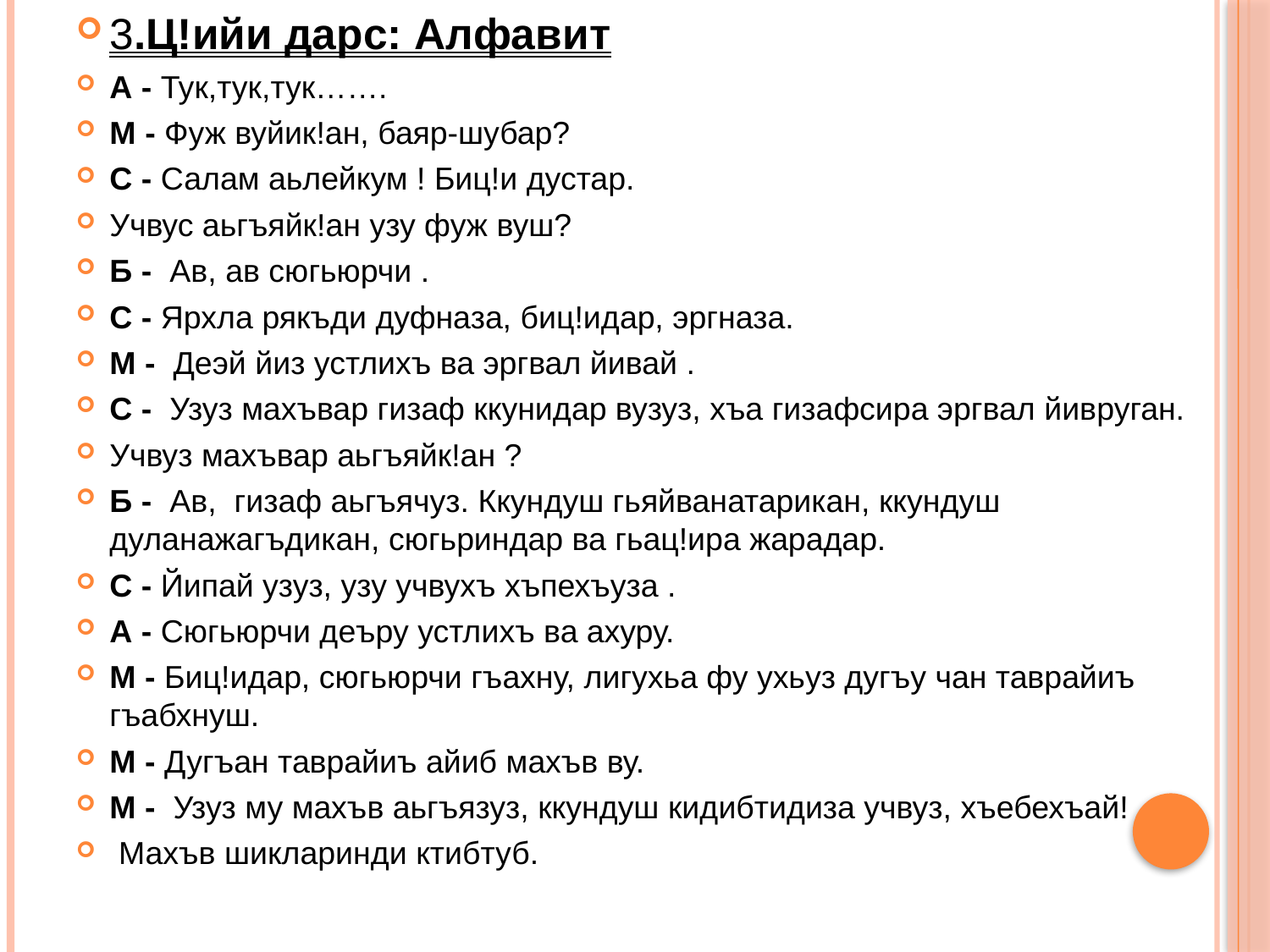

3.Ц!ийи дарс: Алфавит
А - Тук,тук,тук…….
М - Фуж вуйик!ан, баяр-шубар?
С - Салам аьлейкум ! Биц!и дустар.
Учвус аьгъяйк!ан узу фуж вуш?
Б -  Ав, ав сюгьюрчи .
С - Ярхла рякъди дуфназа, биц!идар, эргназа.
М -  Деэй йиз устлихъ ва эргвал йивай .
С -  Узуз махъвар гизаф ккунидар вузуз, хъа гизафсира эргвал йивруган.
Учвуз махъвар аьгъяйк!ан ?
Б -  Ав,  гизаф аьгъячуз. Ккундуш гьяйванатарикан, ккундуш дуланажагъдикан, сюгьриндар ва гьац!ира жарадар.
С - Йипай узуз, узу учвухъ хъпехъуза .
А - Сюгьюрчи деъру устлихъ ва ахуру.
М - Биц!идар, сюгьюрчи гъахну, лигухьа фу ухьуз дугъу чан таврайиъ гъабхнуш.
М - Дугъан таврайиъ айиб махъв ву.
М -  Узуз му махъв аьгъязуз, ккундуш кидибтидиза учвуз, хъебехъай!
 Махъв шикларинди ктибтуб.